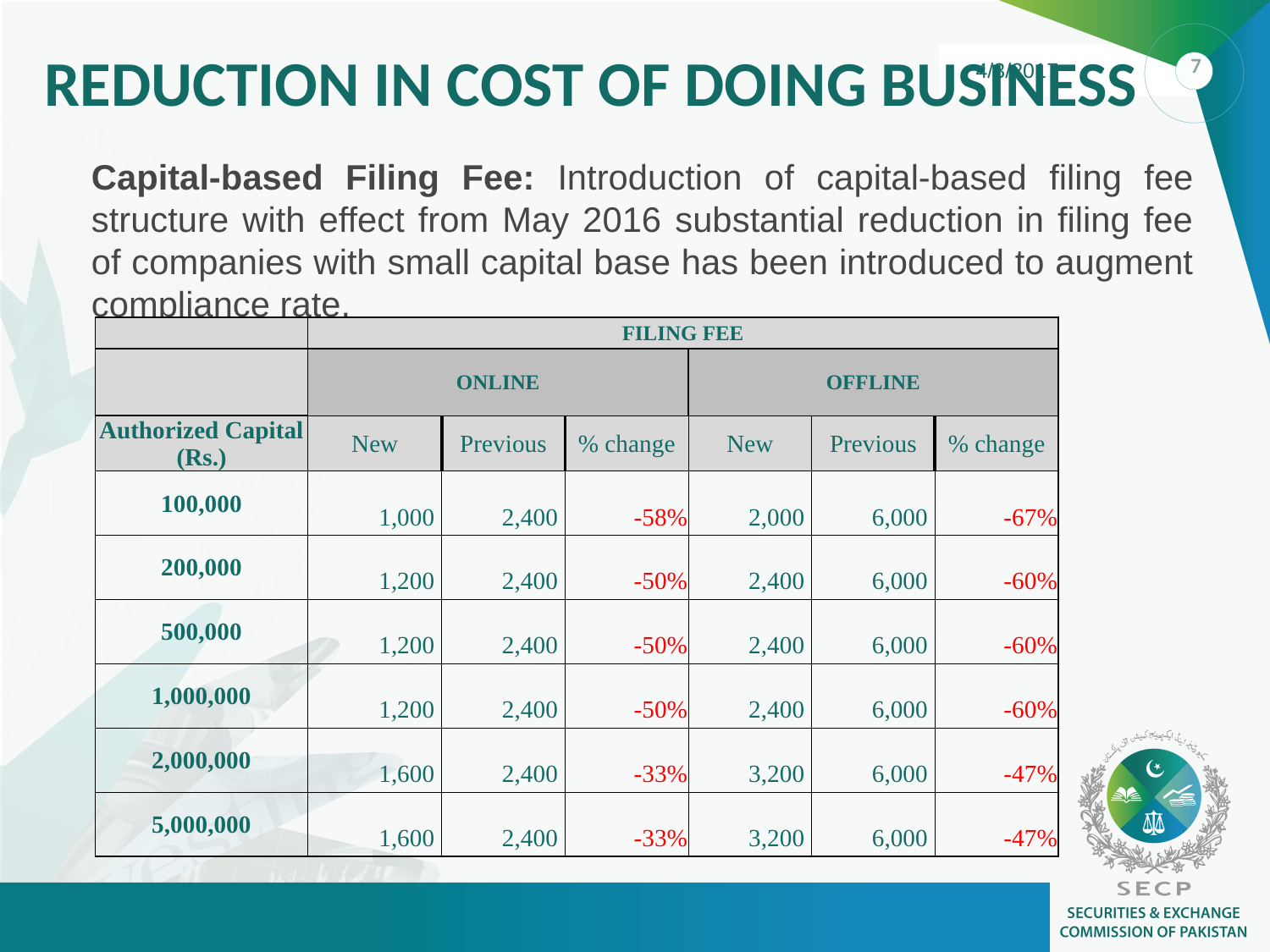

# REDUCTION IN COST OF DOING BUSINESS
Capital-based Filing Fee: Introduction of capital-based filing fee structure with effect from May 2016 substantial reduction in filing fee of companies with small capital base has been introduced to augment compliance rate.

|  | FILING FEE |  |  |  |  |  |
| --- | --- | --- | --- | --- | --- | --- |
|  | ONLINE |  |  | OFFLINE |  |  |
|  |  |  |  |  |  |  |
| Authorized Capital (Rs.) | New | Previous | % change | New | Previous | % change |
| 100,000 | 1,000 | 2,400 | -58% | 2,000 | 6,000 | -67% |
| 200,000 | 1,200 | 2,400 | -50% | 2,400 | 6,000 | -60% |
| 500,000 | 1,200 | 2,400 | -50% | 2,400 | 6,000 | -60% |
| 1,000,000 | 1,200 | 2,400 | -50% | 2,400 | 6,000 | -60% |
| 2,000,000 | 1,600 | 2,400 | -33% | 3,200 | 6,000 | -47% |
| 5,000,000 | 1,600 | 2,400 | -33% | 3,200 | 6,000 | -47% |